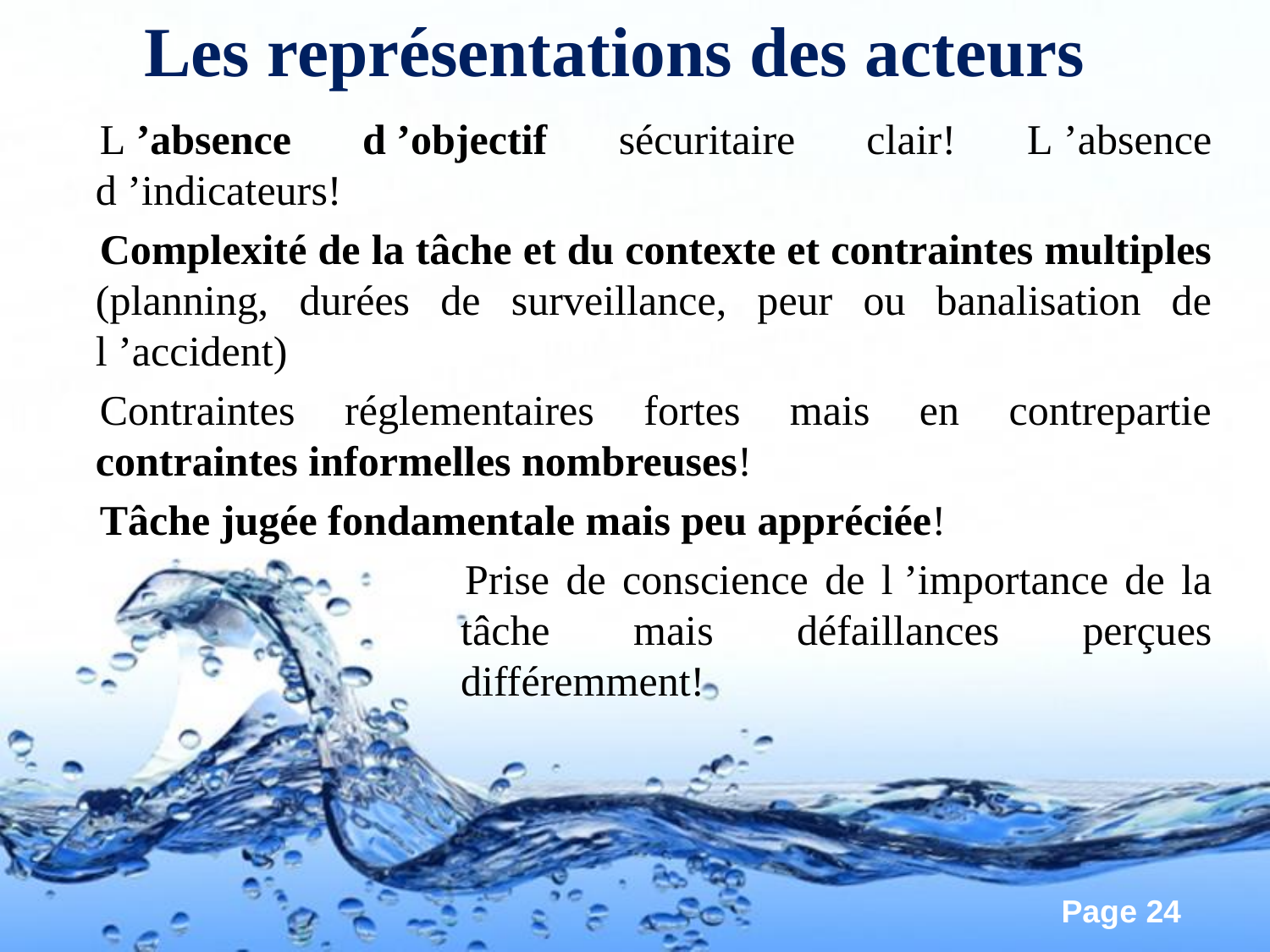

# Les représentations des acteurs
L ’absence d ’objectif sécuritaire clair! L ’absence d ’indicateurs!
Complexité de la tâche et du contexte et contraintes multiples (planning, durées de surveillance, peur ou banalisation de l ’accident)
Contraintes réglementaires fortes mais en contrepartie contraintes informelles nombreuses!
Tâche jugée fondamentale mais peu appréciée!
Prise de conscience de l ’importance de la tâche mais défaillances perçues différemment!